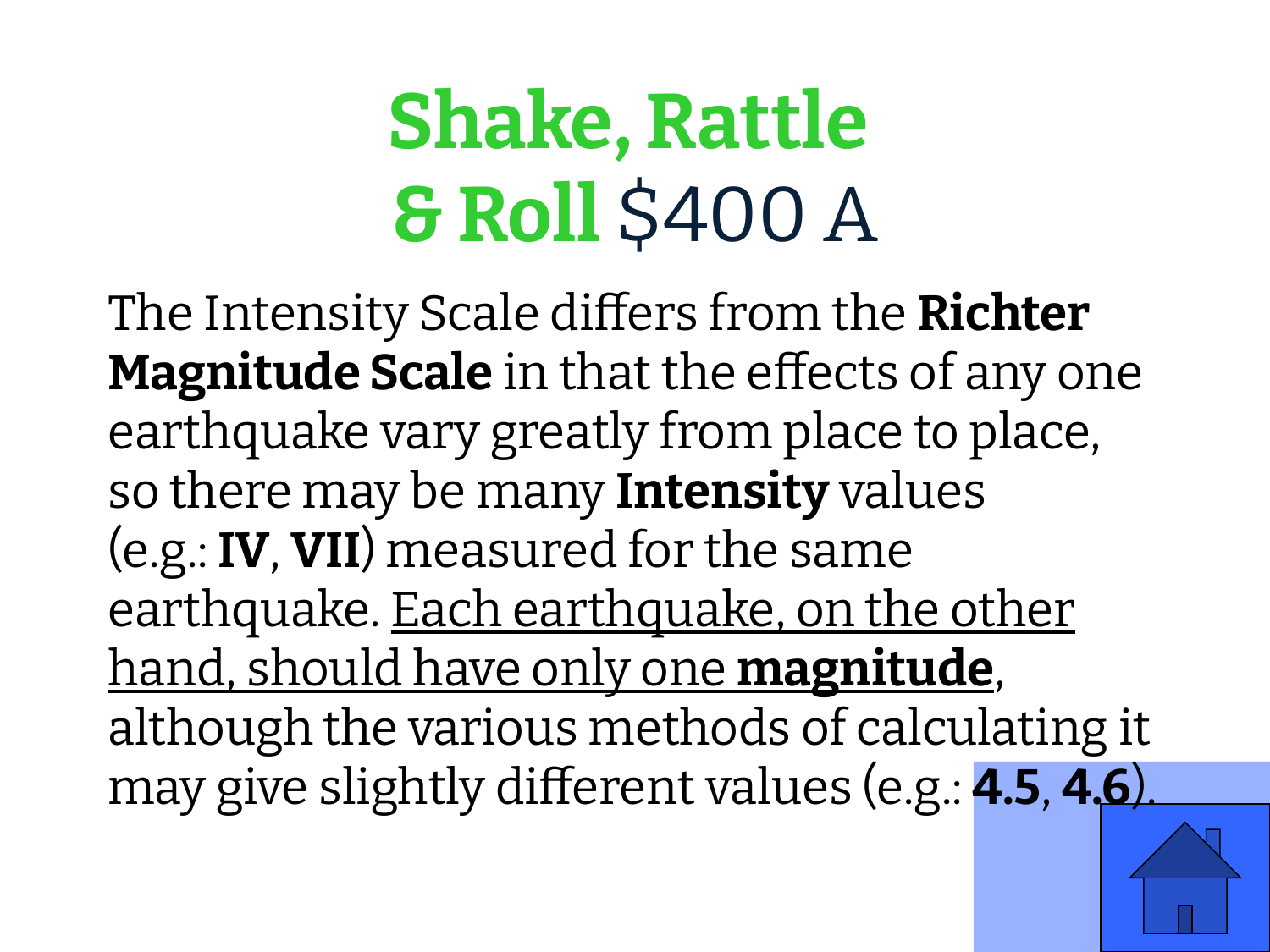

# Shake, Rattle & Roll $400 A
The Intensity Scale differs from the Richter Magnitude Scale in that the effects of any one earthquake vary greatly from place to place, so there may be many Intensity values (e.g.: IV, VII) measured for the same earthquake. Each earthquake, on the other hand, should have only one magnitude, although the various methods of calculating it may give slightly different values (e.g.: 4.5, 4.6).